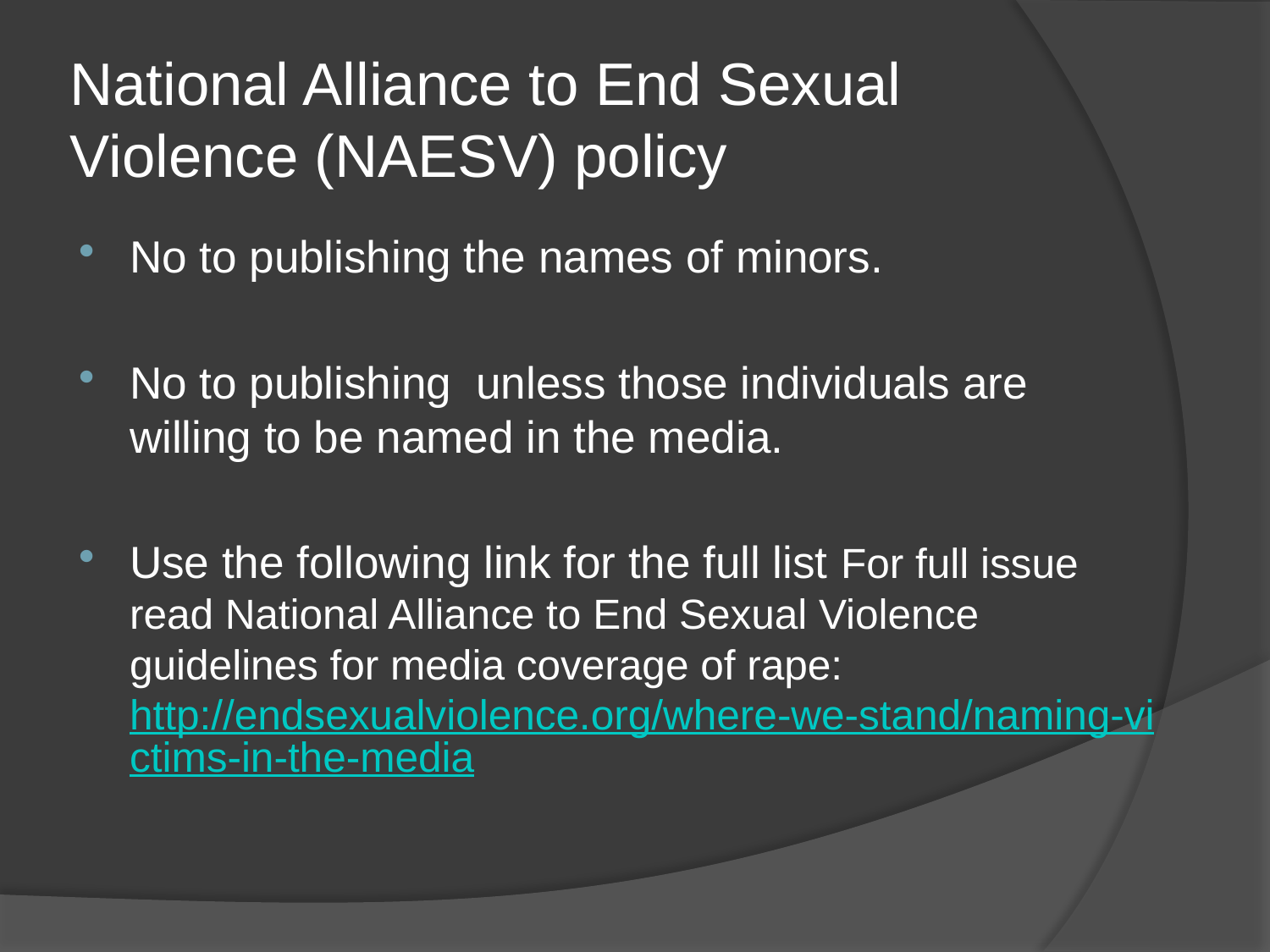

# National Alliance to End Sexual Violence (NAESV) policy
No to publishing the names of minors.

No to publishing  unless those individuals are willing to be named in the media.

Use the following link for the full list For full issue read National Alliance to End Sexual Violence guidelines for media coverage of rape: http://endsexualviolence.org/where-we-stand/naming-victims-in-the-media